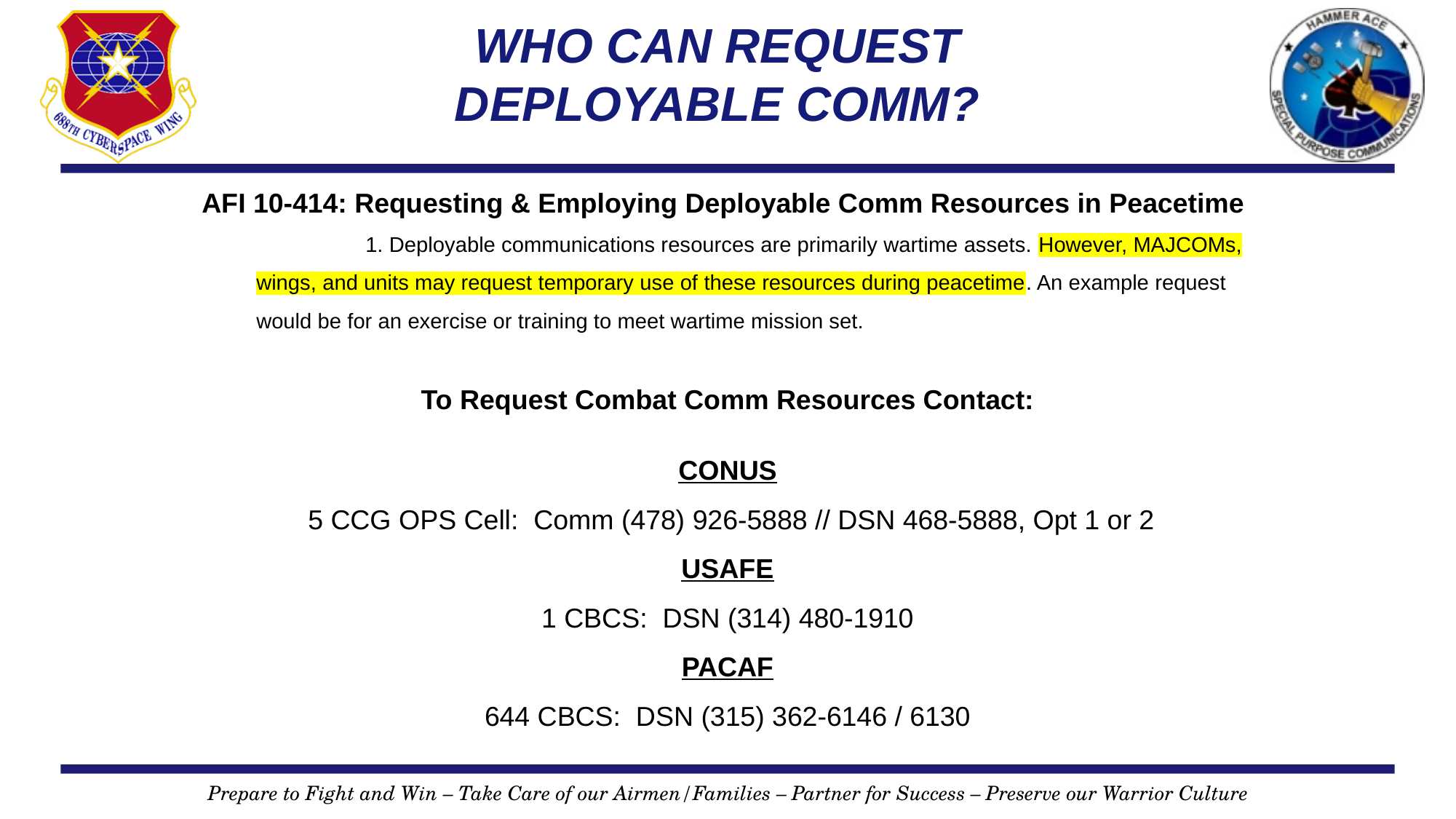

# WHO can request deployable comm?
AFI 10-414: Requesting & Employing Deployable Comm Resources in Peacetime
	1. Deployable communications resources are primarily wartime assets. However, MAJCOMs, wings, and units may request temporary use of these resources during peacetime. An example request would be for an exercise or training to meet wartime mission set.

To Request Combat Comm Resources Contact:

CONUS
 5 CCG OPS Cell:  Comm (478) 926-5888 // DSN 468-5888, Opt 1 or 2
USAFE
1 CBCS:  DSN (314) 480-1910
PACAF
644 CBCS:  DSN (315) 362-6146 / 6130